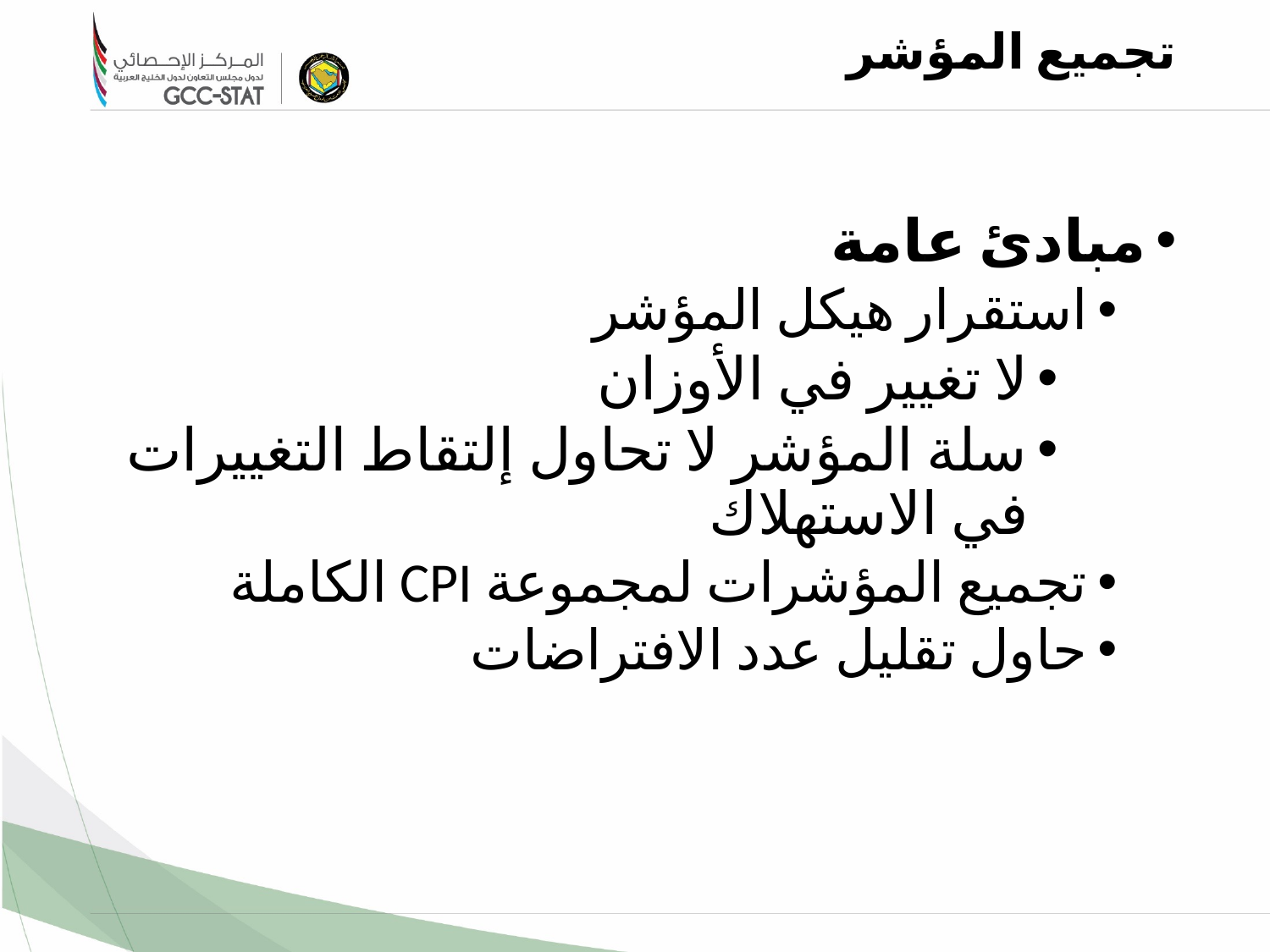

تجميع المؤشر
مبادئ عامة
استقرار هيكل المؤشر
لا تغيير في الأوزان
سلة المؤشر لا تحاول إلتقاط التغييرات في الاستهلاك
تجميع المؤشرات لمجموعة CPI الكاملة
حاول تقليل عدد الافتراضات